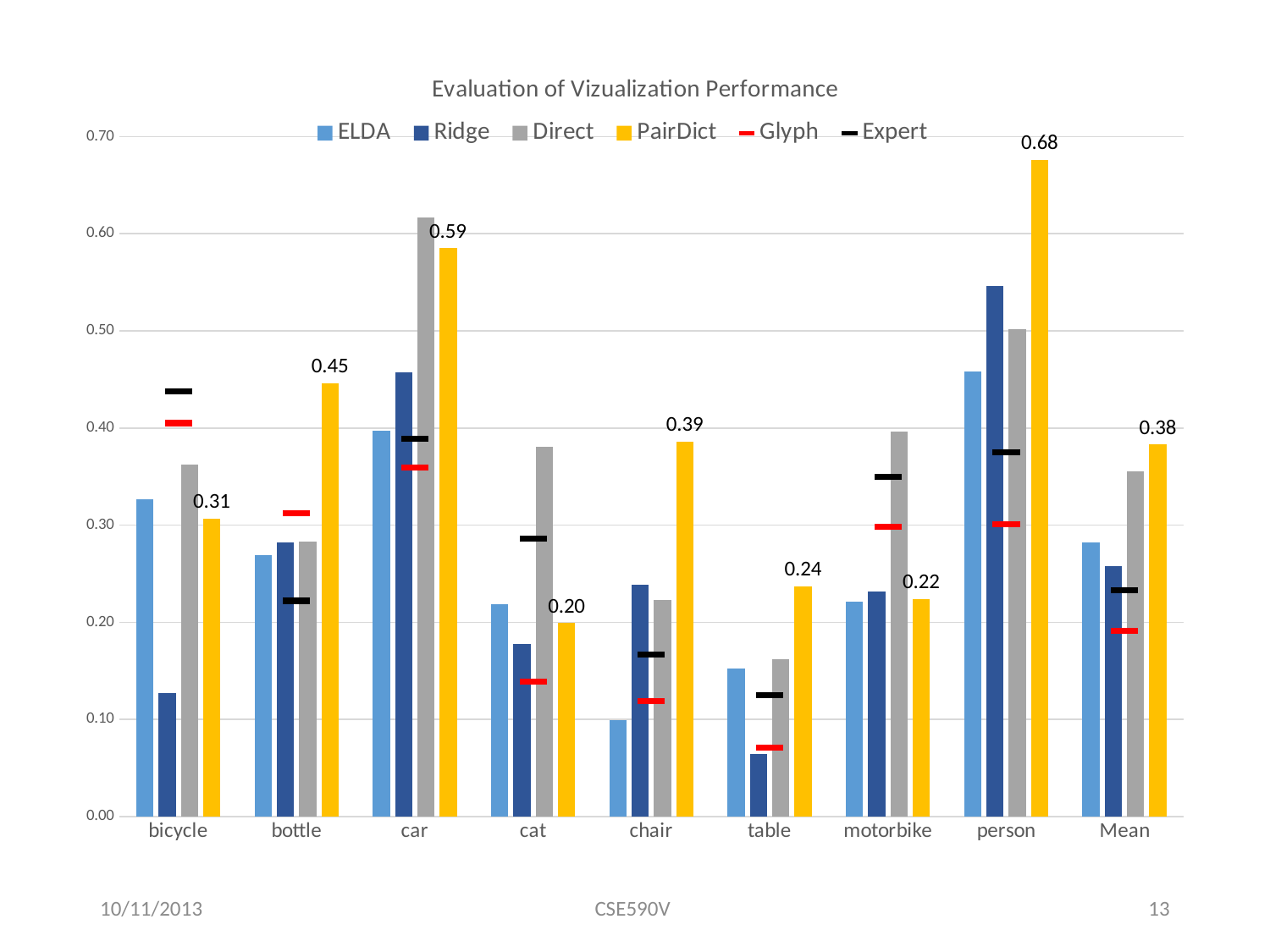

### Chart: Evaluation of Vizualization Performance

| Category | ELDA | Ridge | Direct | PairDict | Glyph | Expert |
|---|---|---|---|---|---|---|
| bicycle | 0.327 | 0.127 | 0.362 | 0.307 | 0.405 | 0.438 |
| bottle | 0.269 | 0.282 | 0.283 | 0.446 | 0.312 | 0.222 |
| car | 0.397 | 0.457 | 0.617 | 0.585 | 0.359 | 0.389 |
| cat | 0.219 | 0.178 | 0.381 | 0.199 | 0.139 | 0.286 |
| chair | 0.099 | 0.239 | 0.223 | 0.386 | 0.119 | 0.167 |
| table | 0.152 | 0.064 | 0.162 | 0.237 | 0.071 | 0.125 |
| motorbike | 0.221 | 0.232 | 0.396 | 0.224 | 0.298 | 0.35 |
| person | 0.458 | 0.546 | 0.502 | 0.676 | 0.301 | 0.375 |
| Mean | 0.282 | 0.258 | 0.355 | 0.383 | 0.191 | 0.233 |
10/11/2013
CSE590V
13